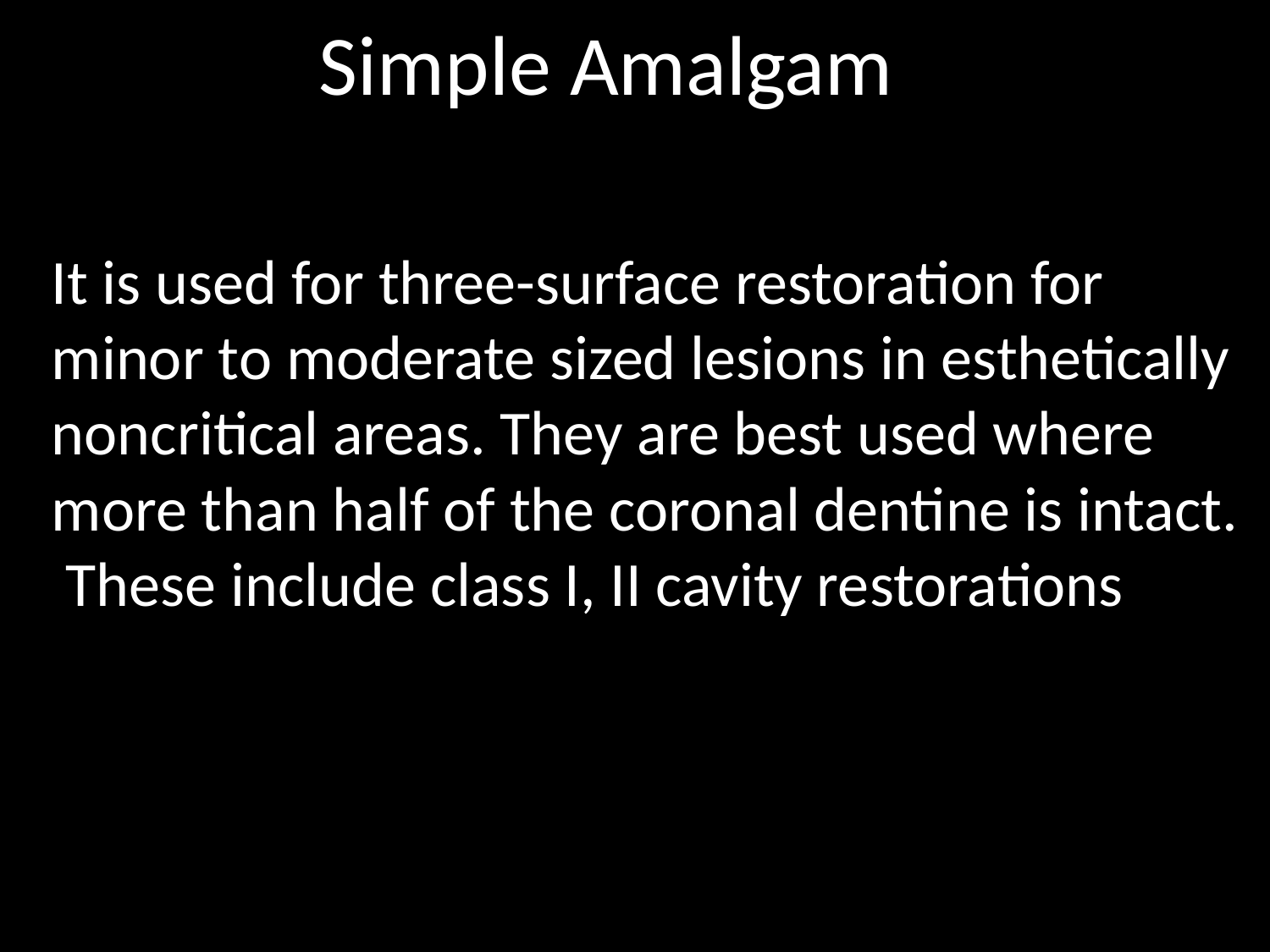

Simple Amalgam
# It is used for three-surface restoration for minor to moderate sized lesions in esthetically noncritical areas. They are best used where more than half of the coronal dentine is intact.  These include class I, II cavity restorations